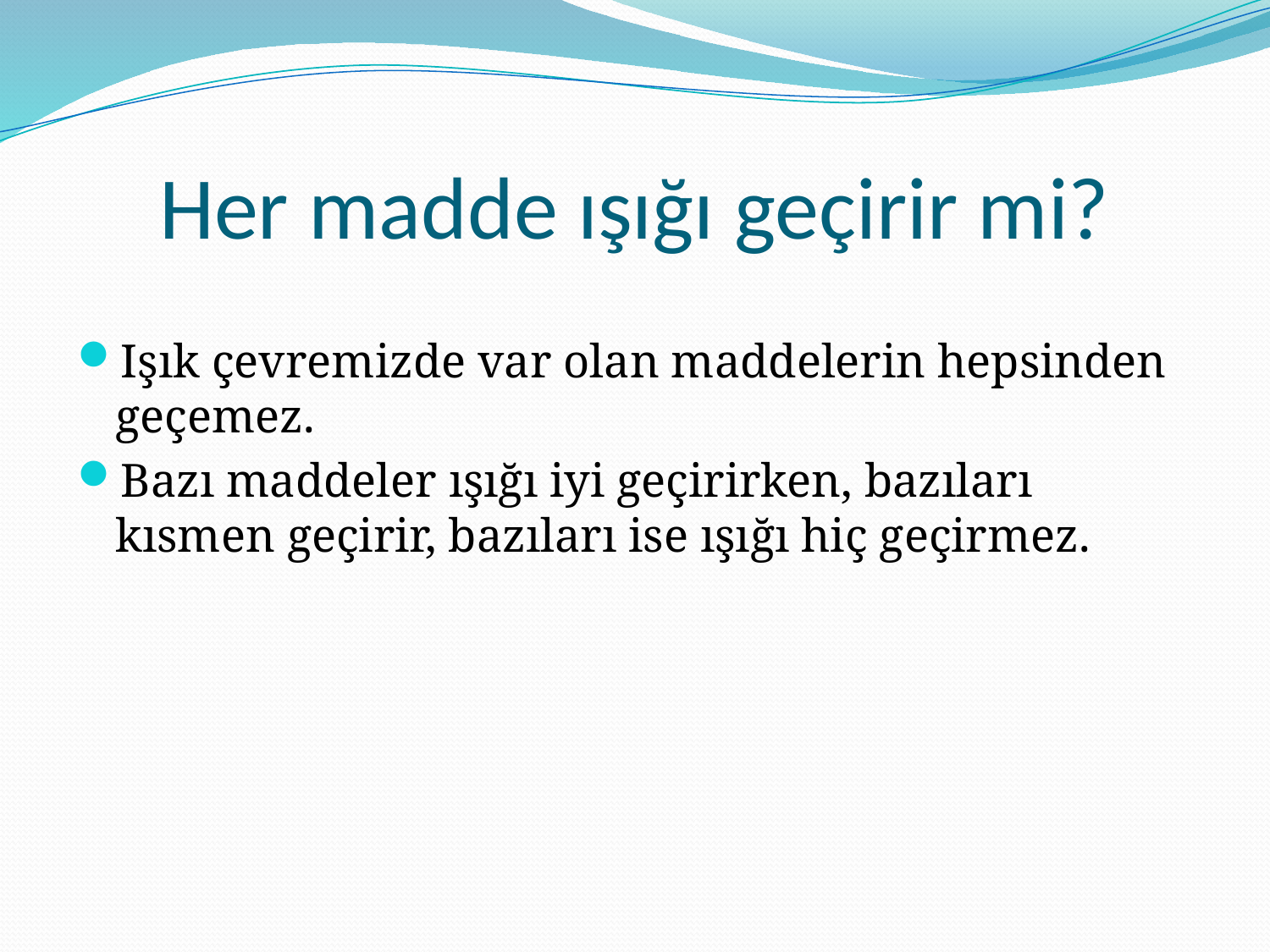

# Her madde ışığı geçirir mi?
Işık çevremizde var olan maddelerin hepsinden geçemez.
Bazı maddeler ışığı iyi geçirirken, bazıları kısmen geçirir, bazıları ise ışığı hiç geçirmez.